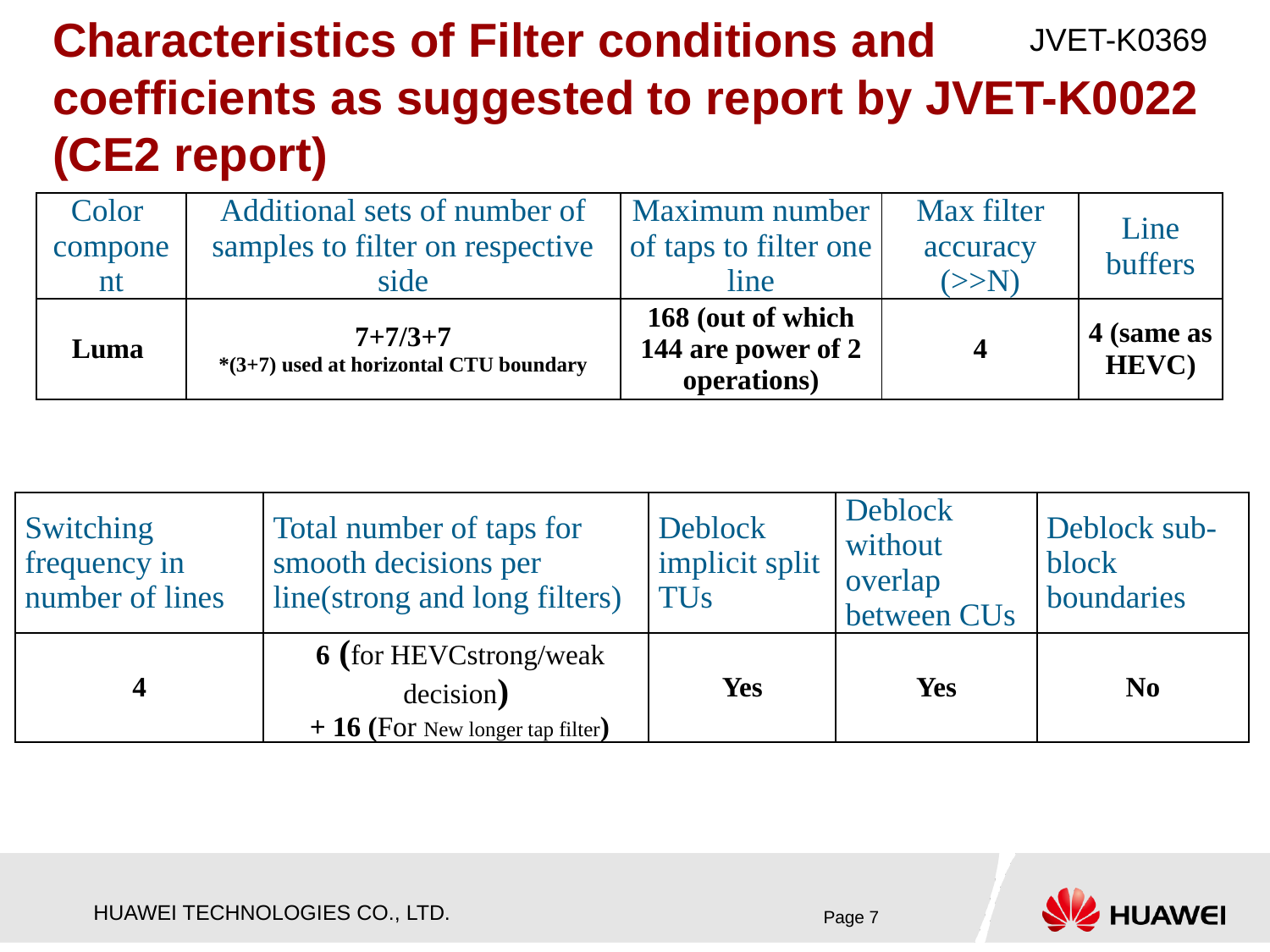

# Characteristics of Filter conditions and coefficients as suggested to report by JVET-K0022 (CE2 report)
| Color component | Additional sets of number of samples to filter on respective side | Maximum number of taps to filter one line | Max filter accuracy (>>N) | Line buffers |
| --- | --- | --- | --- | --- |
| Luma | 7+7/3+7 \*(3+7) used at horizontal CTU boundary | 168 (out of which 144 are power of 2 operations) | 4 | 4 (same as HEVC) |
| Switching frequency in number of lines | Total number of taps for smooth decisions per line(strong and long filters) | Deblock implicit split TUs | Deblock without overlap between CUs | Deblock sub-block boundaries |
| --- | --- | --- | --- | --- |
| 4 | 6 (for HEVCstrong/weak decision) + 16 (For New longer tap filter) | Yes | Yes | No |

Page 7